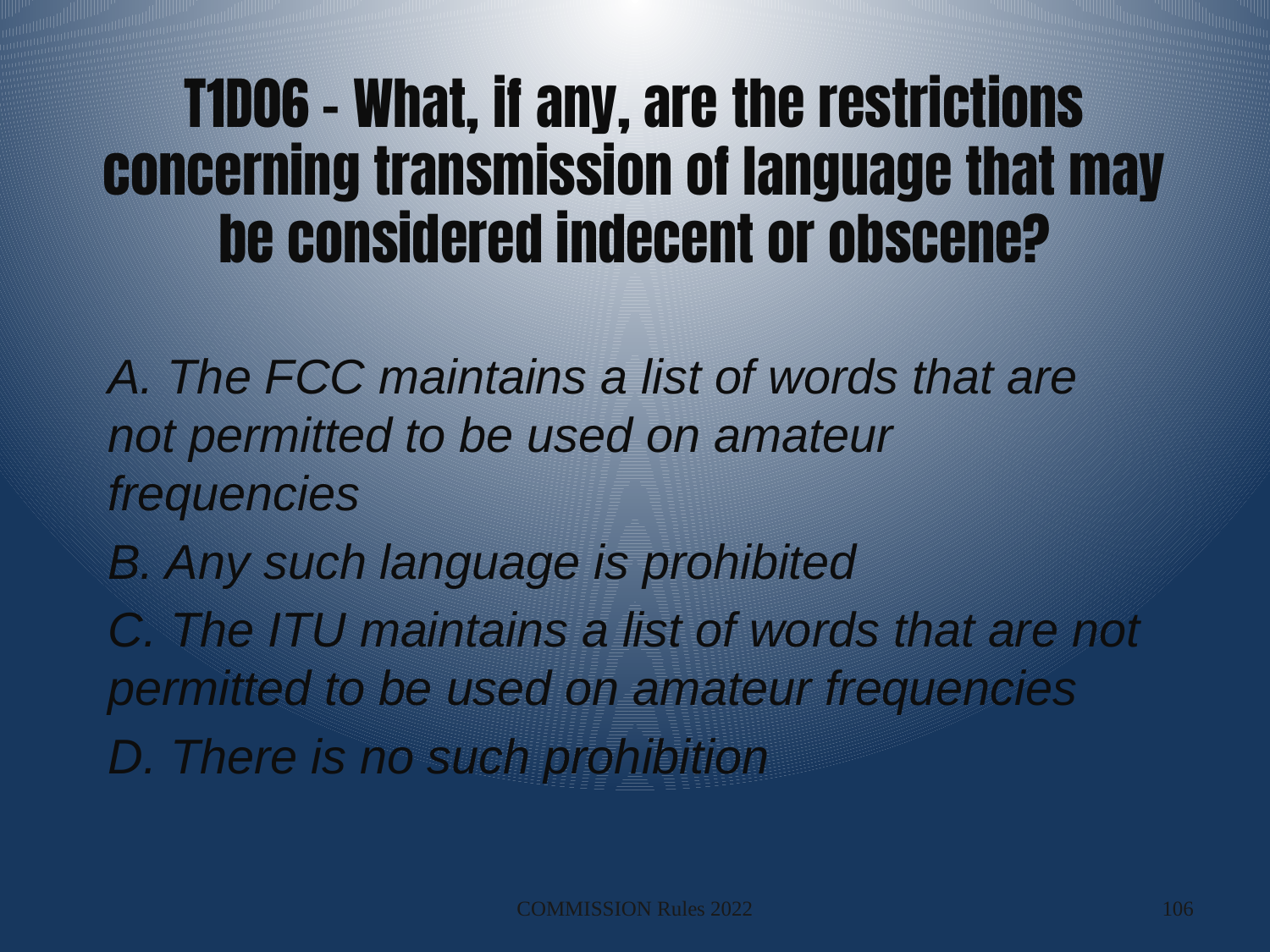

# T1D06 - What, if any, are the restrictions concerning transmission of language that may be considered indecent or obscene?
A. The FCC maintains a list of words that are not permitted to be used on amateur frequencies
B. Any such language is prohibited
C. The ITU maintains a list of words that are not permitted to be used on amateur frequencies
D. There is no such prohibition

COMMISSION Rules 2022
106